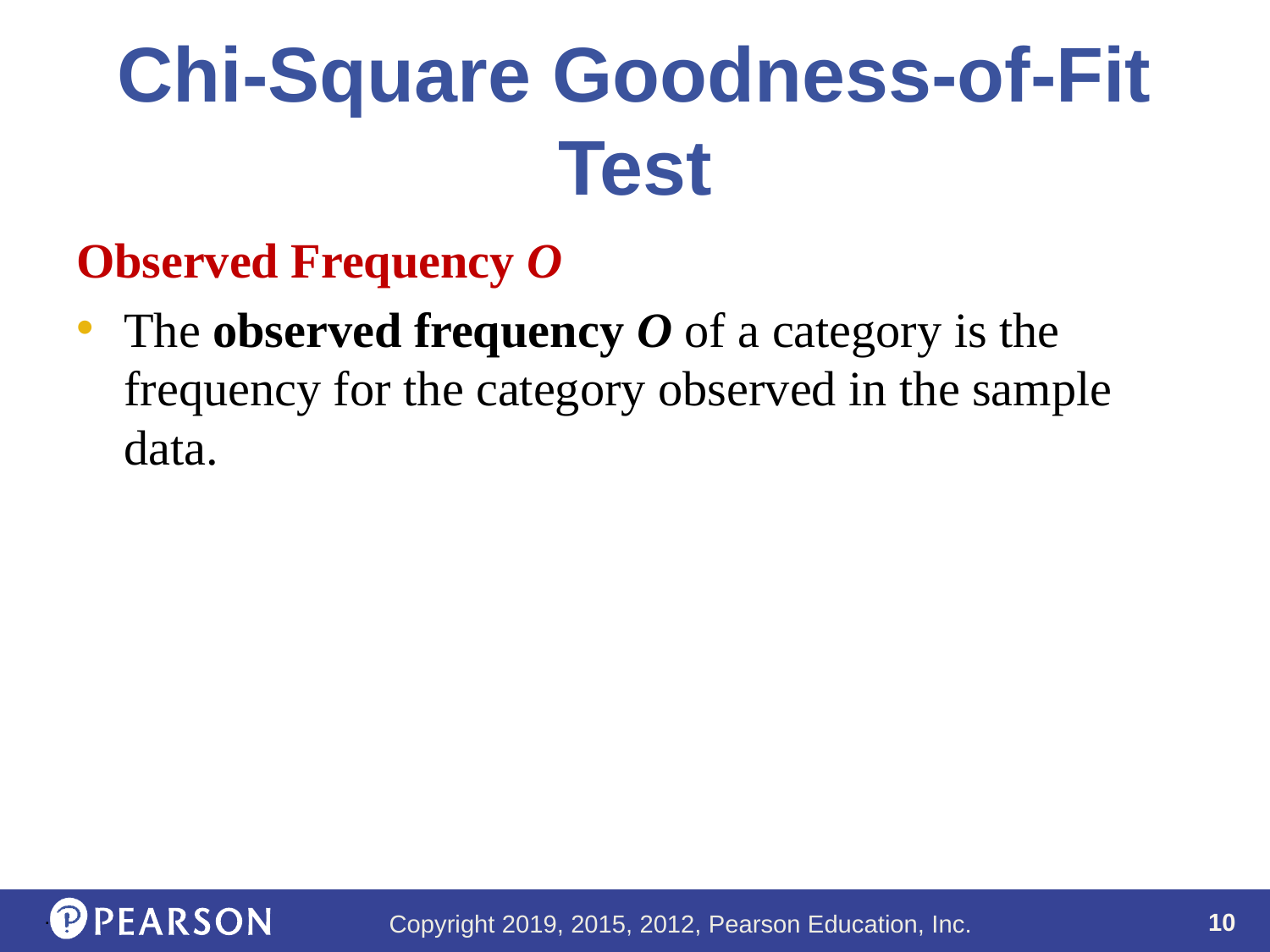

# Chi-Square Goodness-of-Fit Test
Observed Frequency O
The observed frequency O of a category is the frequency for the category observed in the sample data.

.